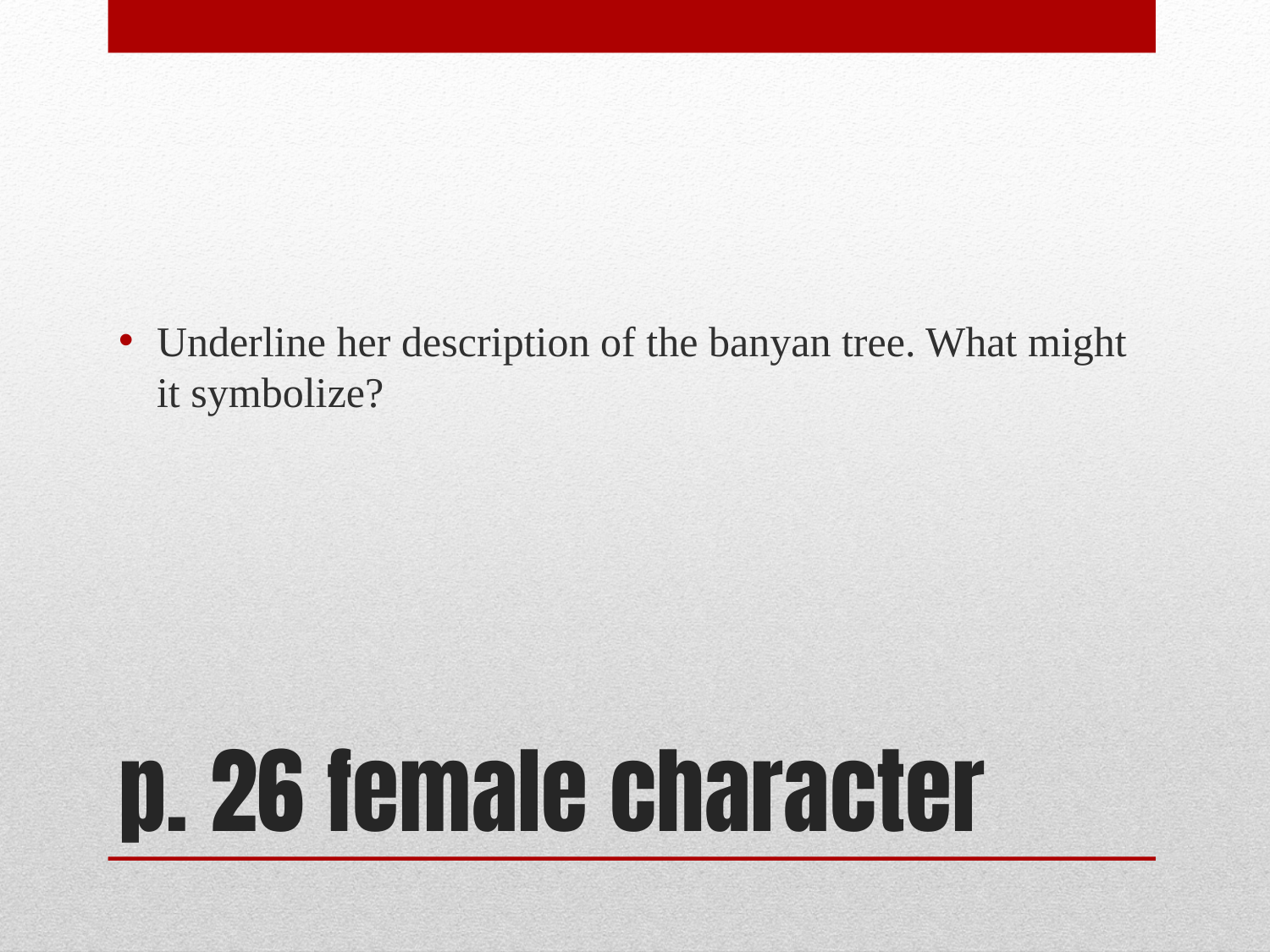

Underline her description of the banyan tree. What might it symbolize?
# p. 26 female character